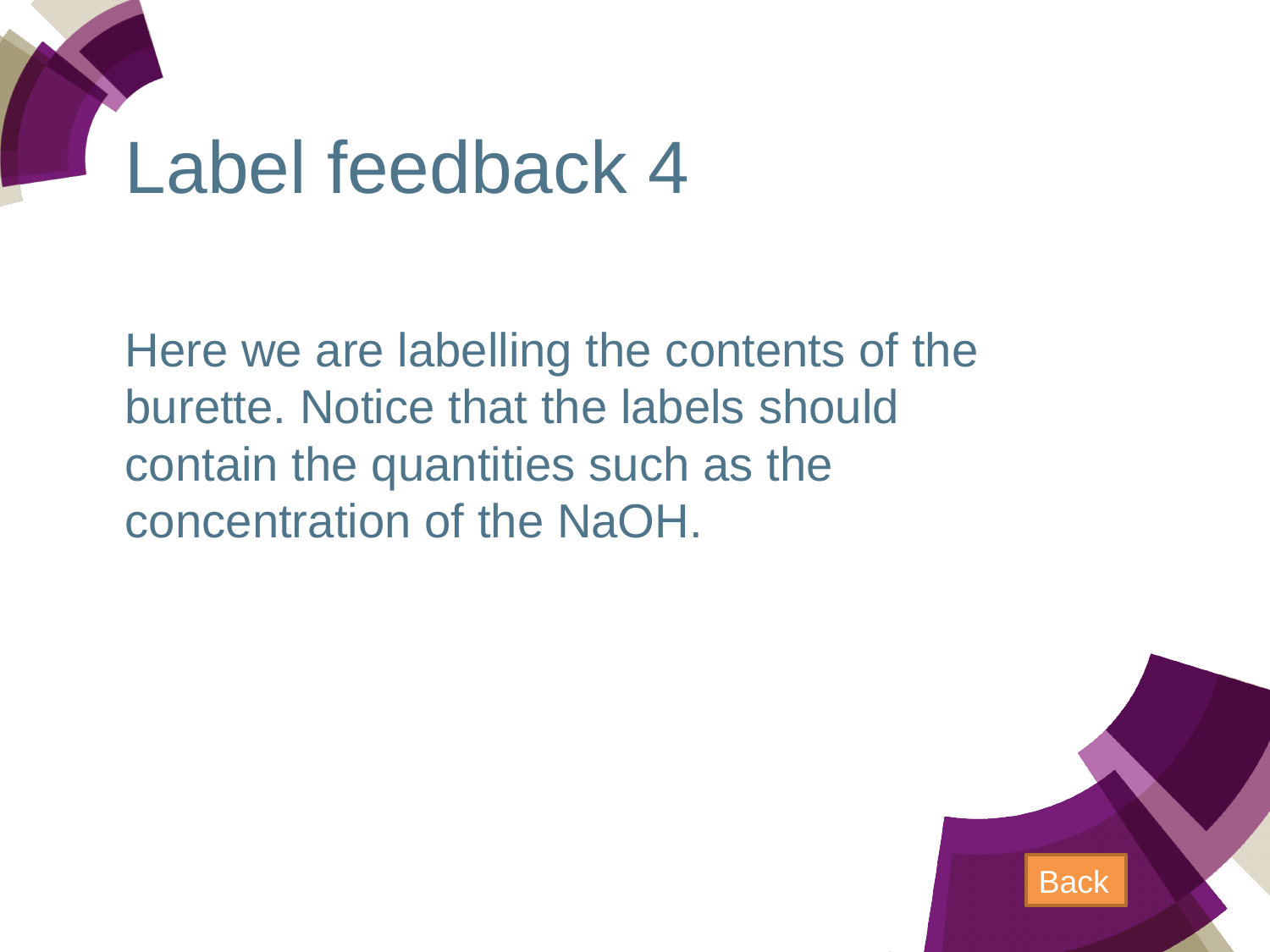

# Label feedback 4
Here we are labelling the contents of the burette. Notice that the labels should contain the quantities such as the concentration of the NaOH.
Back